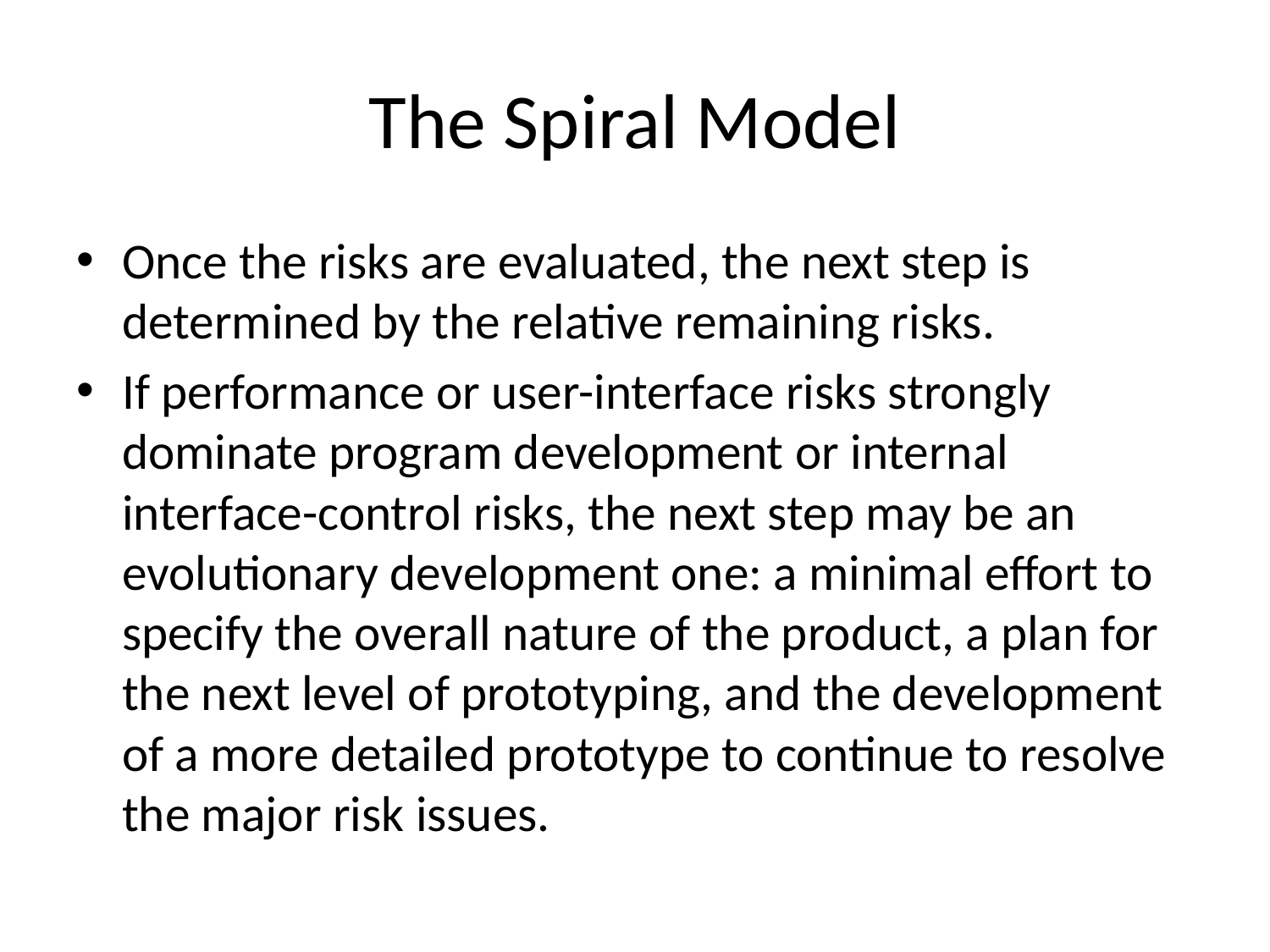

# The Spiral Model
Once the risks are evaluated, the next step is determined by the relative remaining risks.
If performance or user-interface risks strongly dominate program development or internal interface-control risks, the next step may be an evolutionary development one: a minimal effort to specify the overall nature of the product, a plan for the next level of prototyping, and the development of a more detailed prototype to continue to resolve the major risk issues.